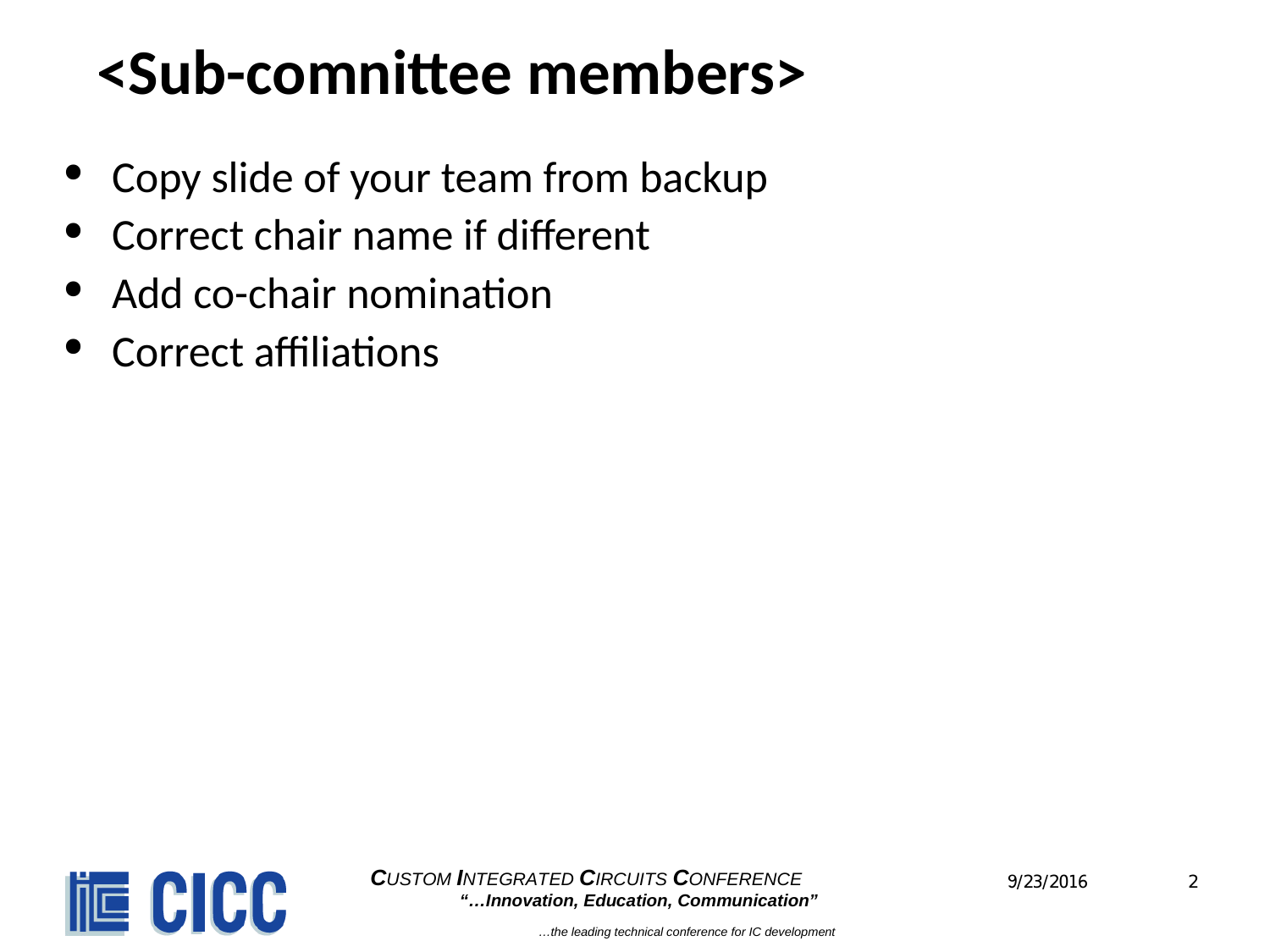

# <Sub-comnittee members>
Copy slide of your team from backup
Correct chair name if different
Add co-chair nomination
Correct affiliations